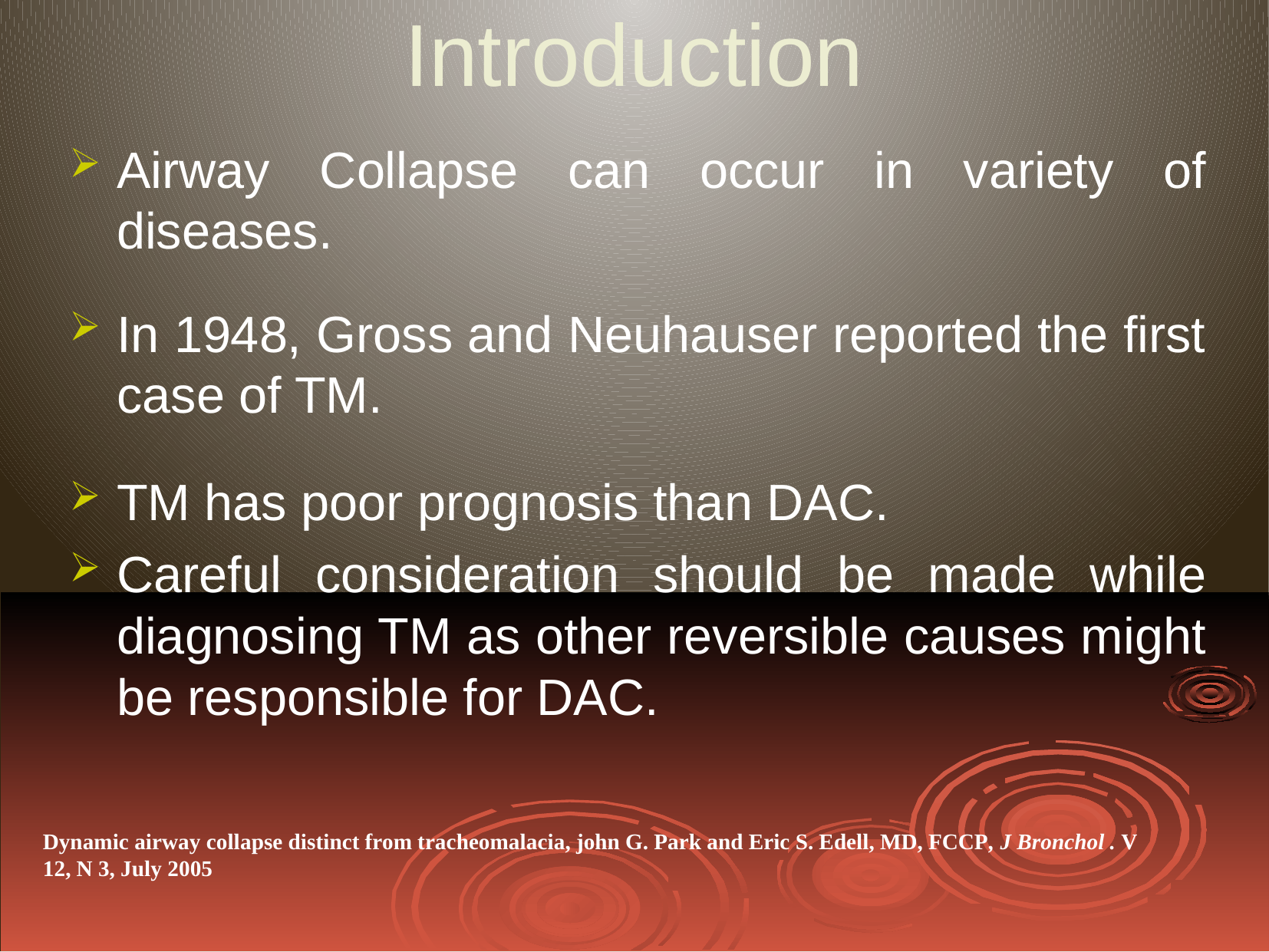

# Introduction
Airway Collapse can occur in variety of diseases.

In 1948, Gross and Neuhauser reported the first case of TM.

TM has poor prognosis than DAC.
Careful consideration should be made while diagnosing TM as other reversible causes might be responsible for DAC.

Dynamic airway collapse distinct from tracheomalacia, john G. Park and Eric S. Edell, MD, FCCP, J Bronchol . V
12, N 3, July 2005